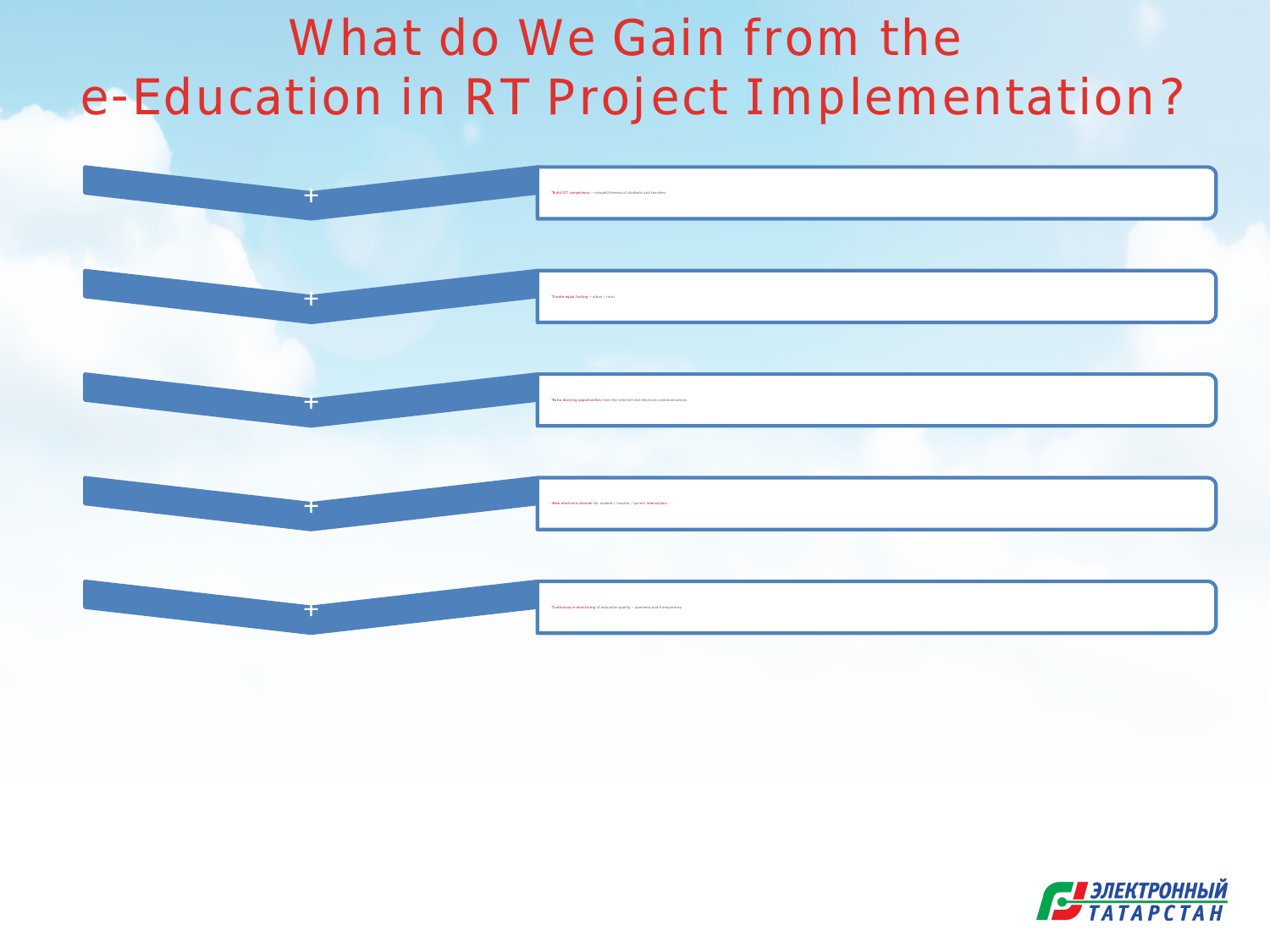

What do We Gain from the
e-Education in RT Project Implementation?
Extra learning opportunities from the Internet and electronic communications
+
Create equal footing – urban / rural
+
Build ICT competency – competitiveness of students and teachers
+
+
New electronic channel for student / teacher / parent interactions
+
Continuous e-monitoring of education quality – openness and transparency